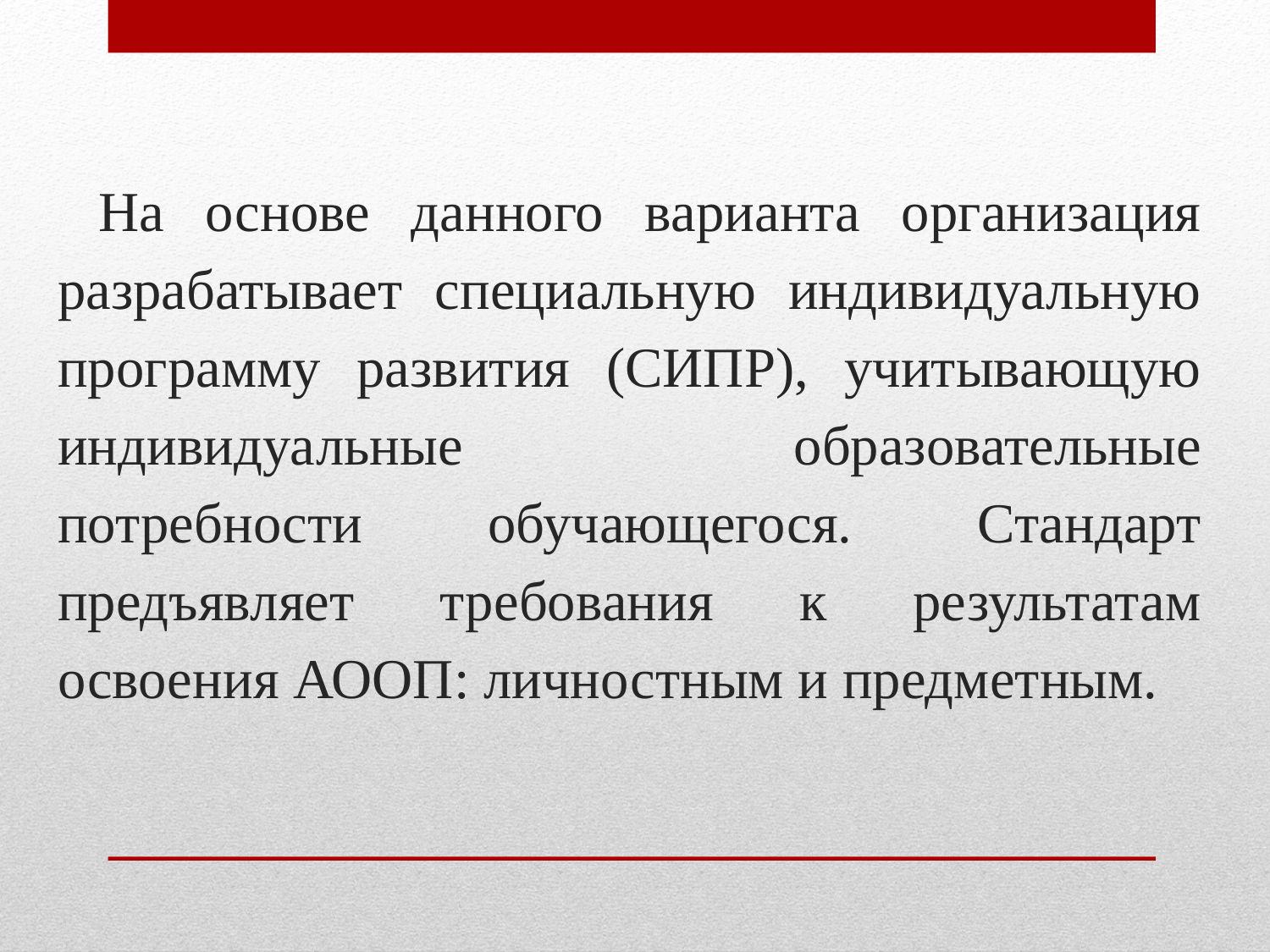

# На основе данного варианта организация разрабатывает специальную индивидуальную программу развития (СИПР), учитывающую индивидуальные образовательные потребности обучающегося. Стандарт предъявляет требования к результатам освоения АООП: личностным и предметным.